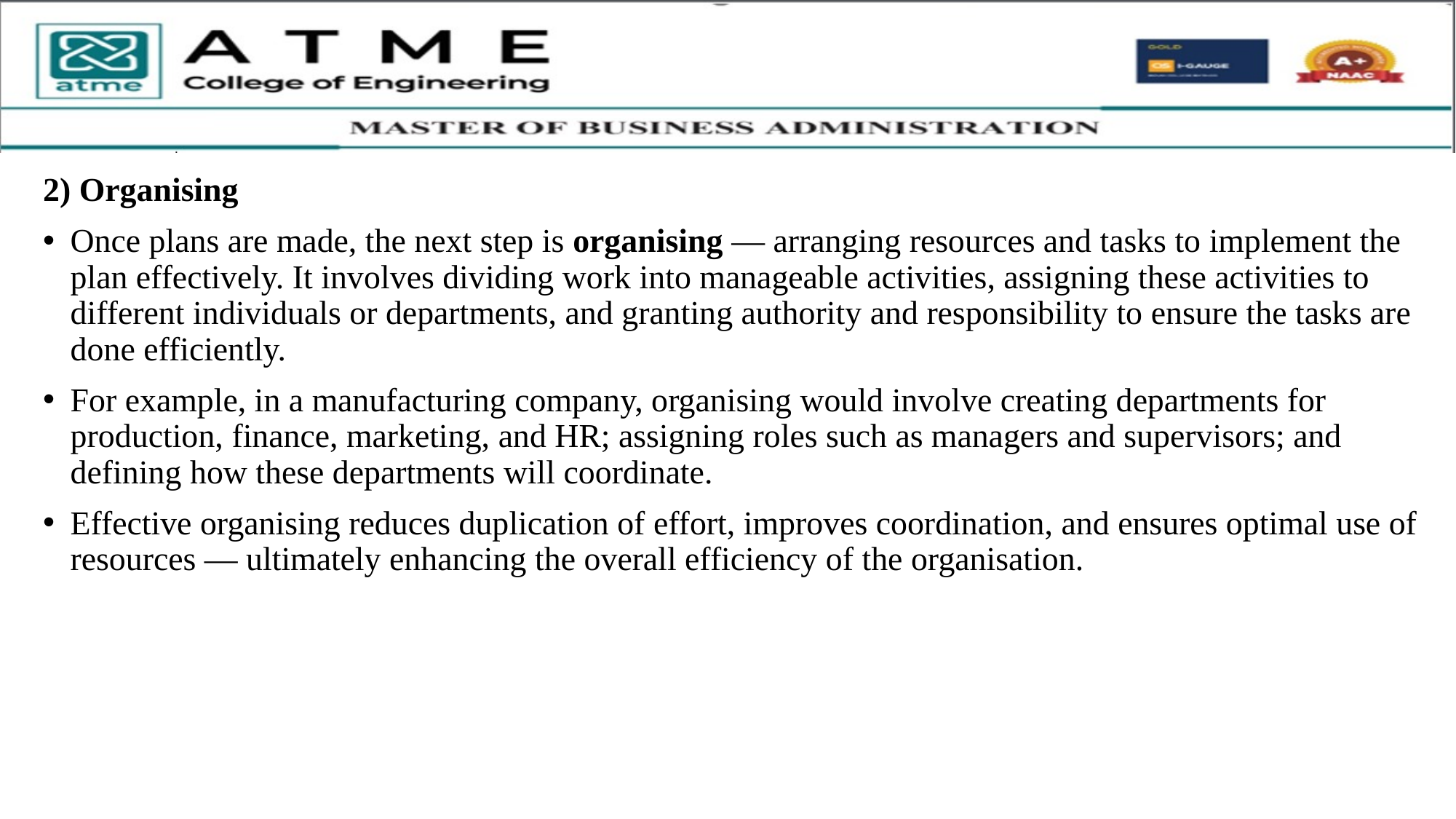

2) Organising
Once plans are made, the next step is organising — arranging resources and tasks to implement the plan effectively. It involves dividing work into manageable activities, assigning these activities to different individuals or departments, and granting authority and responsibility to ensure the tasks are done efficiently.
For example, in a manufacturing company, organising would involve creating departments for production, finance, marketing, and HR; assigning roles such as managers and supervisors; and defining how these departments will coordinate.
Effective organising reduces duplication of effort, improves coordination, and ensures optimal use of resources — ultimately enhancing the overall efficiency of the organisation.